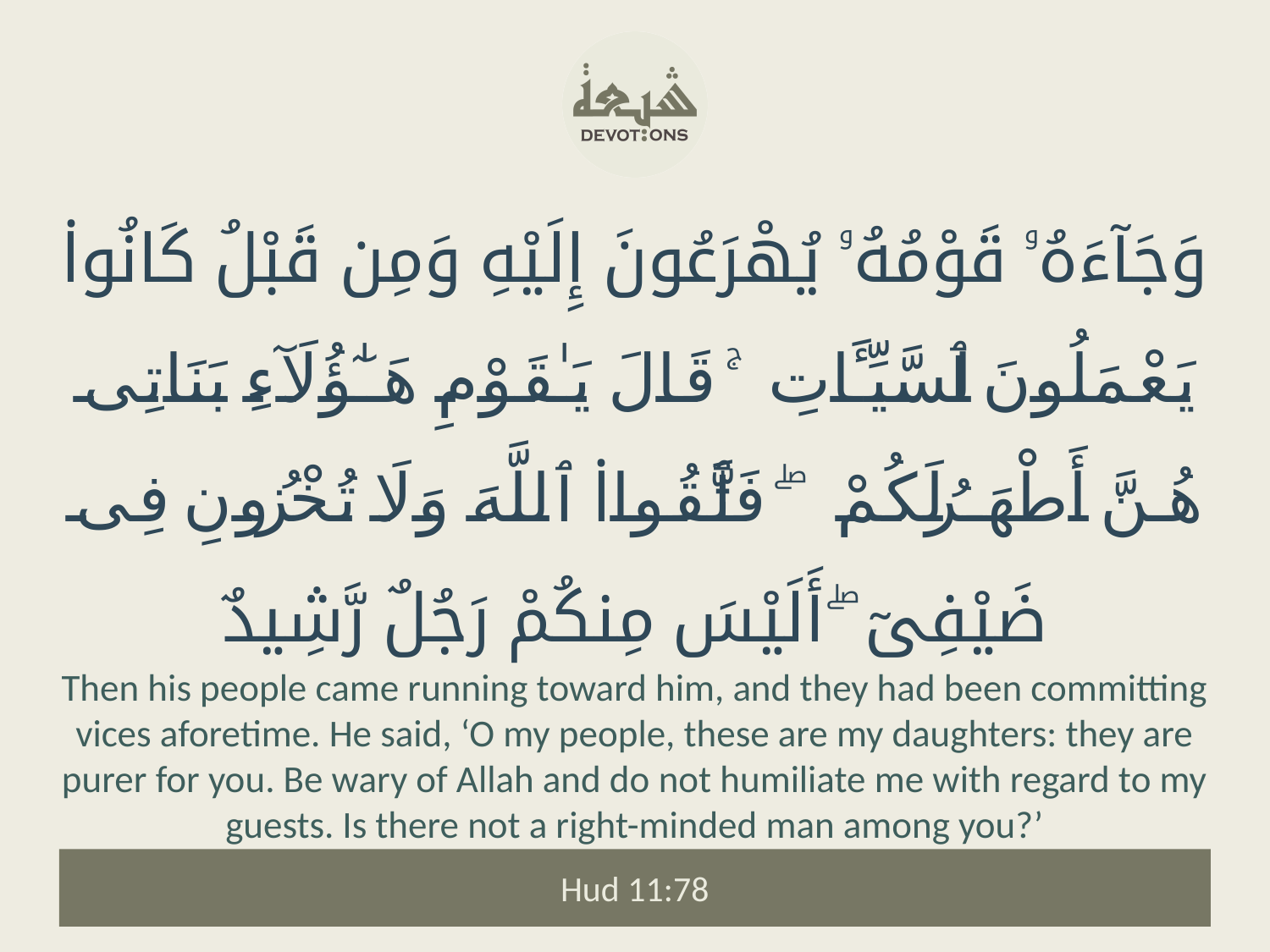

وَجَآءَهُۥ قَوْمُهُۥ يُهْرَعُونَ إِلَيْهِ وَمِن قَبْلُ كَانُوا۟ يَعْمَلُونَ ٱلسَّيِّـَٔاتِ ۚ قَالَ يَـٰقَوْمِ هَـٰٓؤُلَآءِ بَنَاتِى هُنَّ أَطْهَرُ لَكُمْ ۖ فَٱتَّقُوا۟ ٱللَّهَ وَلَا تُخْزُونِ فِى ضَيْفِىٓ ۖ أَلَيْسَ مِنكُمْ رَجُلٌ رَّشِيدٌ
Then his people came running toward him, and they had been committing vices aforetime. He said, ‘O my people, these are my daughters: they are purer for you. Be wary of Allah and do not humiliate me with regard to my guests. Is there not a right-minded man among you?’
Hud 11:78